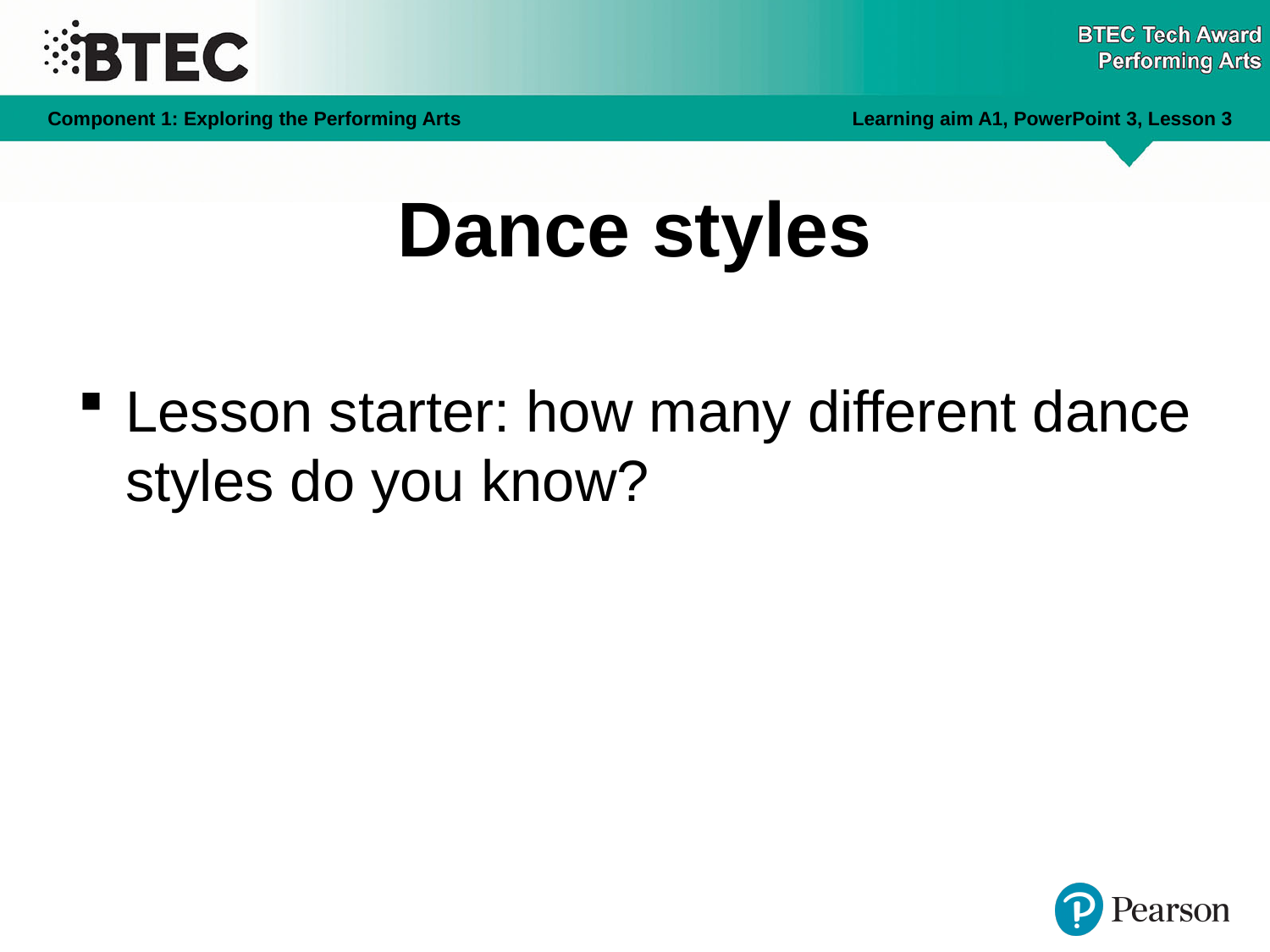

# Dance styles

Lesson starter: how many different dance styles do you know?